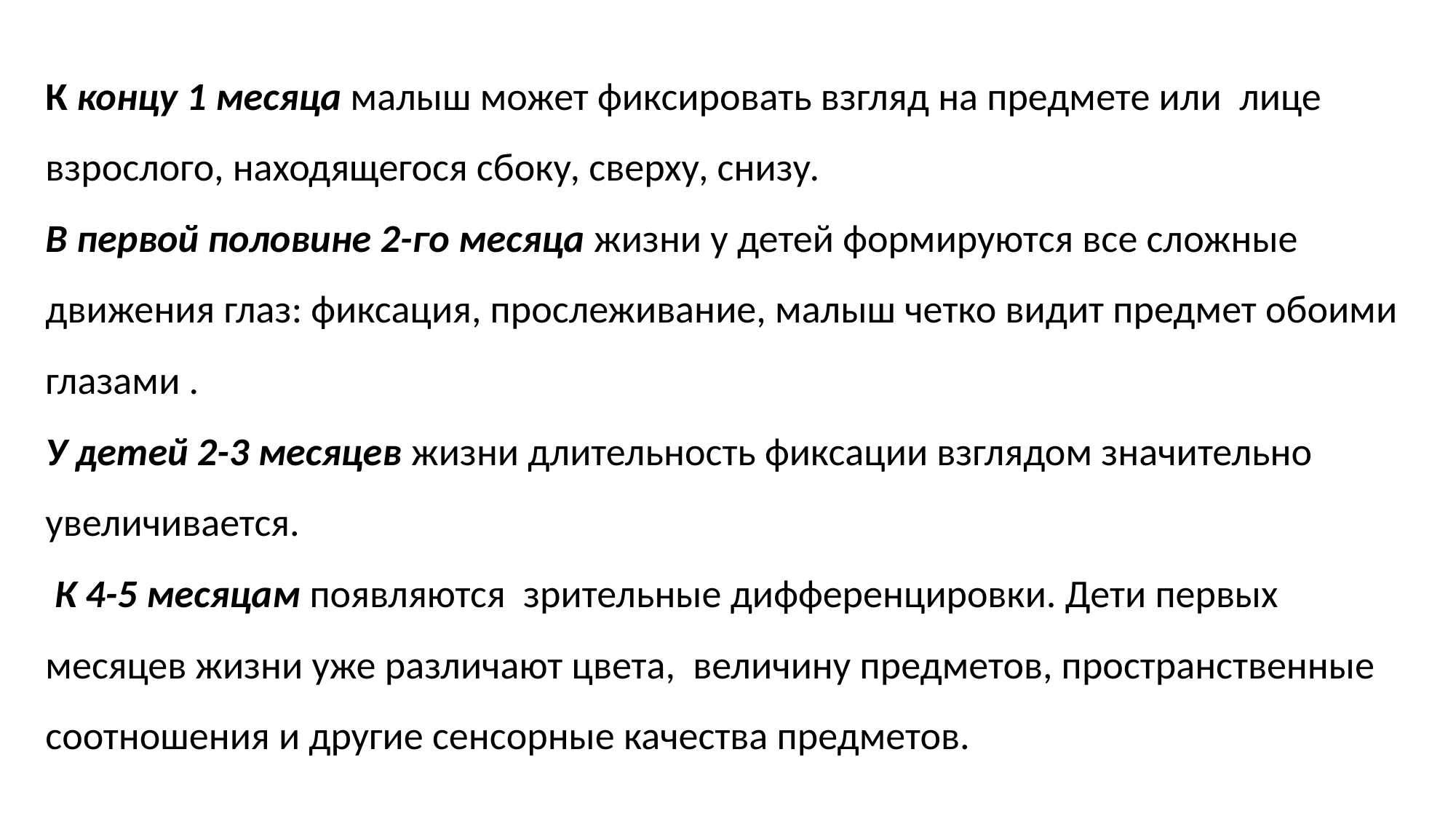

К концу 1 месяца малыш может фиксировать взгляд на предмете или  лице взрослого, находящегося сбоку, сверху, снизу.
В первой половине 2-го месяца жизни у детей формируются все сложные движения глаз: фиксация, прослеживание, малыш четко видит предмет обоими глазами .
У детей 2-3 месяцев жизни длительность фиксации взглядом значительно увеличивается.
 К 4-5 месяцам появляются  зрительные дифференцировки. Дети первых месяцев жизни уже различают цвета,  величину предметов, пространственные соотношения и другие сенсорные качества предметов.